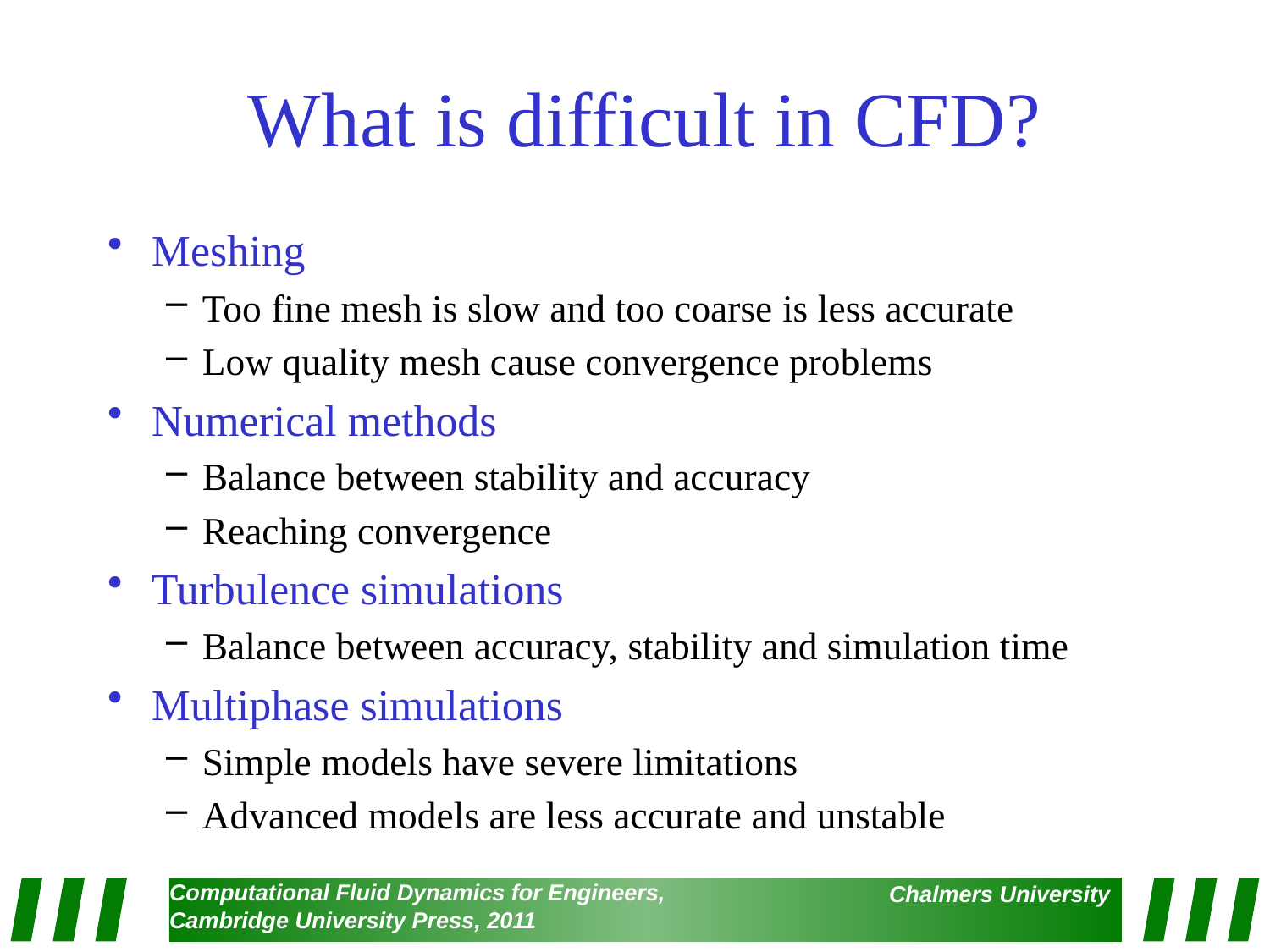

# What is difficult in CFD?
Meshing
Too fine mesh is slow and too coarse is less accurate
Low quality mesh cause convergence problems
Numerical methods
Balance between stability and accuracy
Reaching convergence
Turbulence simulations
Balance between accuracy, stability and simulation time
Multiphase simulations
Simple models have severe limitations
Advanced models are less accurate and unstable